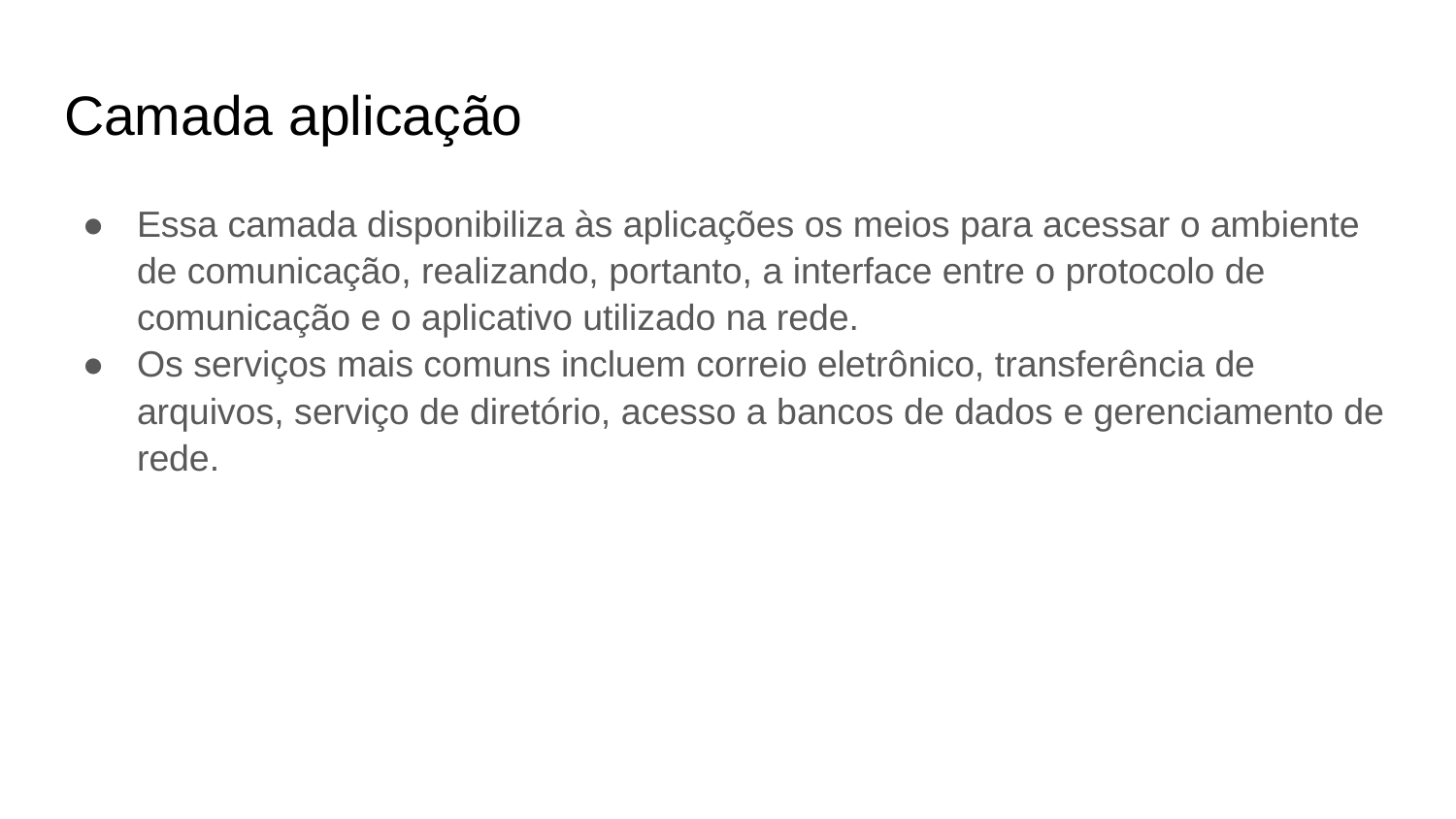

# Camada aplicação
Essa camada disponibiliza às aplicações os meios para acessar o ambiente de comunicação, realizando, portanto, a interface entre o protocolo de comunicação e o aplicativo utilizado na rede.
Os serviços mais comuns incluem correio eletrônico, transferência de arquivos, serviço de diretório, acesso a bancos de dados e gerenciamento de rede.